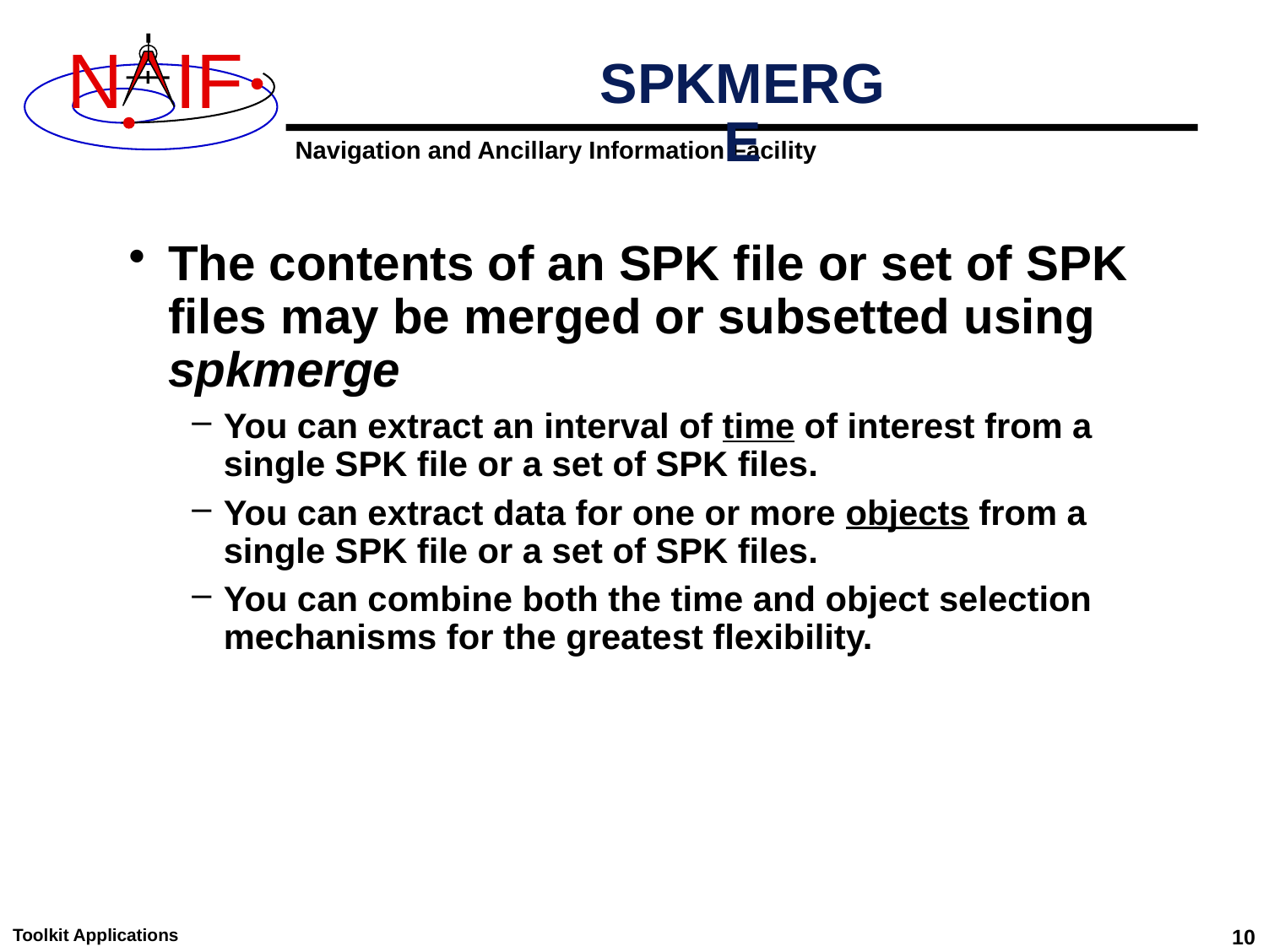

# SPKMERGE
The contents of an SPK file or set of SPK files may be merged or subsetted using spkmerge
You can extract an interval of time of interest from a single SPK file or a set of SPK files.
You can extract data for one or more objects from a single SPK file or a set of SPK files.
You can combine both the time and object selection mechanisms for the greatest flexibility.
Toolkit Applications
10